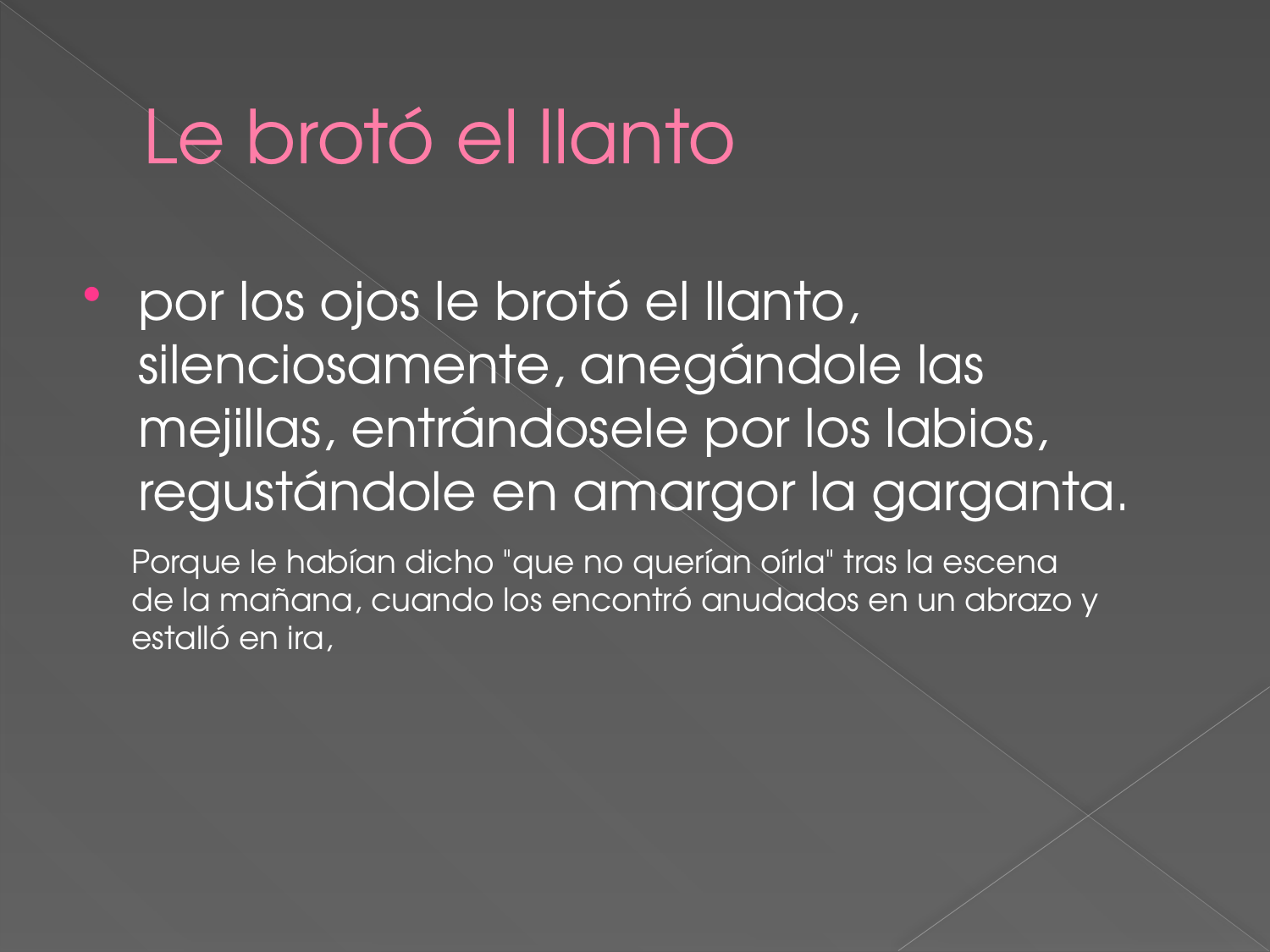

# Le brotó el llanto
por los ojos le brotó el llanto, silenciosamente, anegándole las mejillas, entrándosele por los labios, regustándole en amargor la garganta.
Porque le habían dicho "que no querían oírla" tras la escena de la mañana, cuando los encontró anudados en un abrazo y estalló en ira,